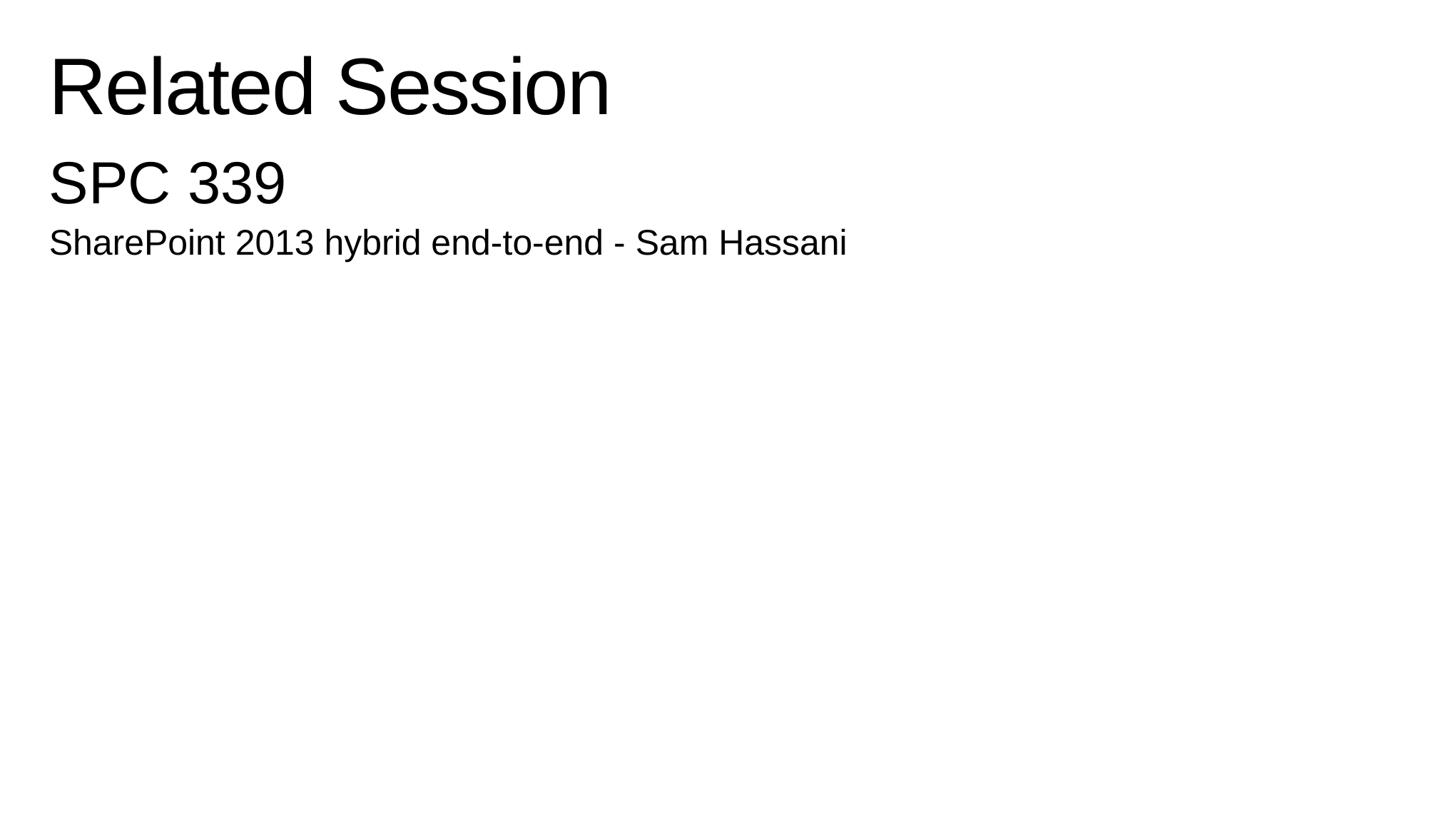

# Related Session
SPC 339
SharePoint 2013 hybrid end-to-end - Sam Hassani